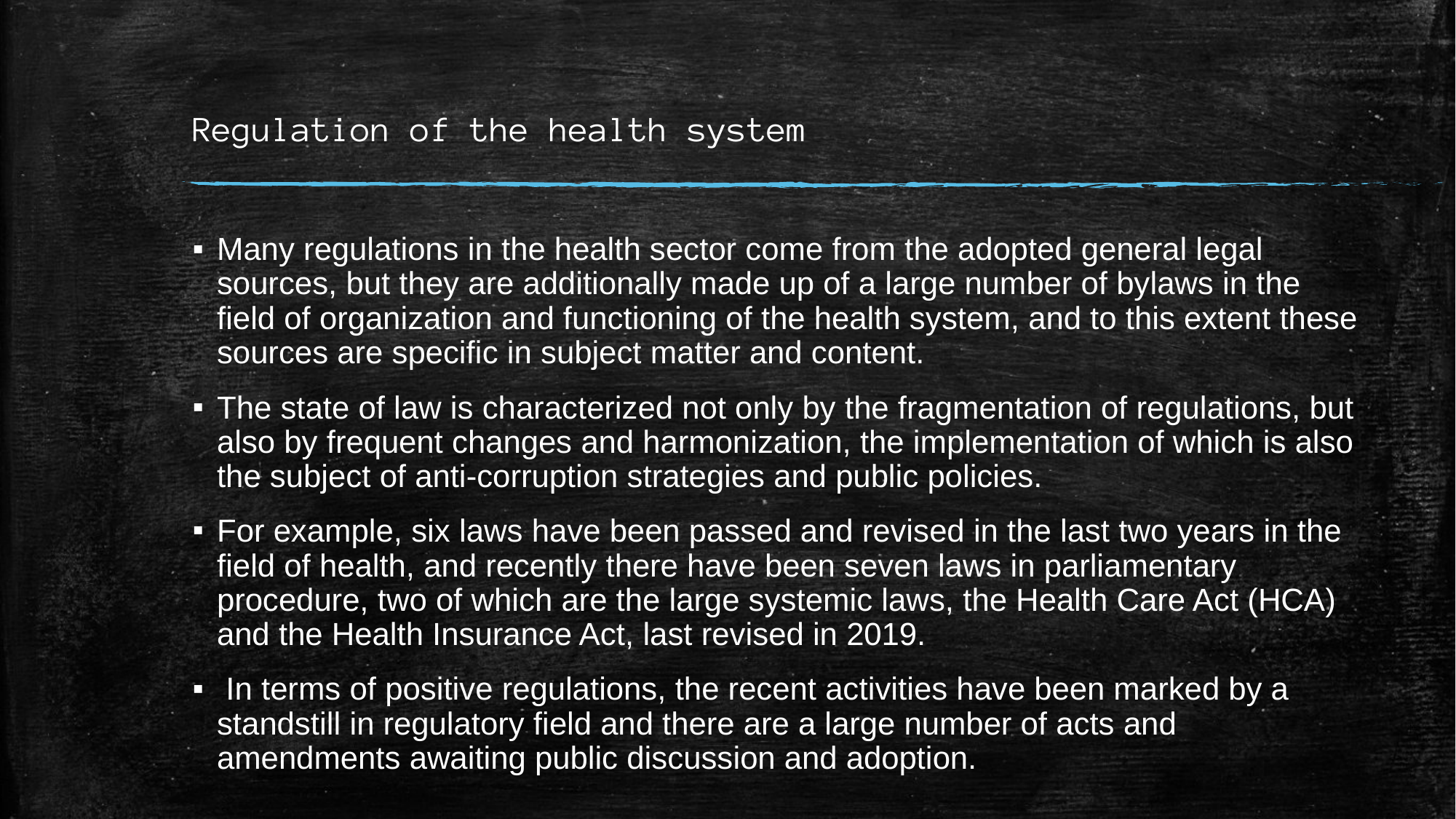

# Regulation of the health system
Many regulations in the health sector come from the adopted general legal sources, but they are additionally made up of a large number of bylaws in the ﬁeld of organization and functioning of the health system, and to this extent these sources are speciﬁc in subject matter and content.
The state of law is characterized not only by the fragmentation of regulations, but also by frequent changes and harmonization, the implementation of which is also the subject of anti-corruption strategies and public policies.
For example, six laws have been passed and revised in the last two years in the ﬁeld of health, and recently there have been seven laws in parliamentary procedure, two of which are the large systemic laws, the Health Care Act (HCA) and the Health Insurance Act, last revised in 2019.
 In terms of positive regulations, the recent activities have been marked by a standstill in regulatory ﬁeld and there are a large number of acts and amendments awaiting public discussion and adoption.